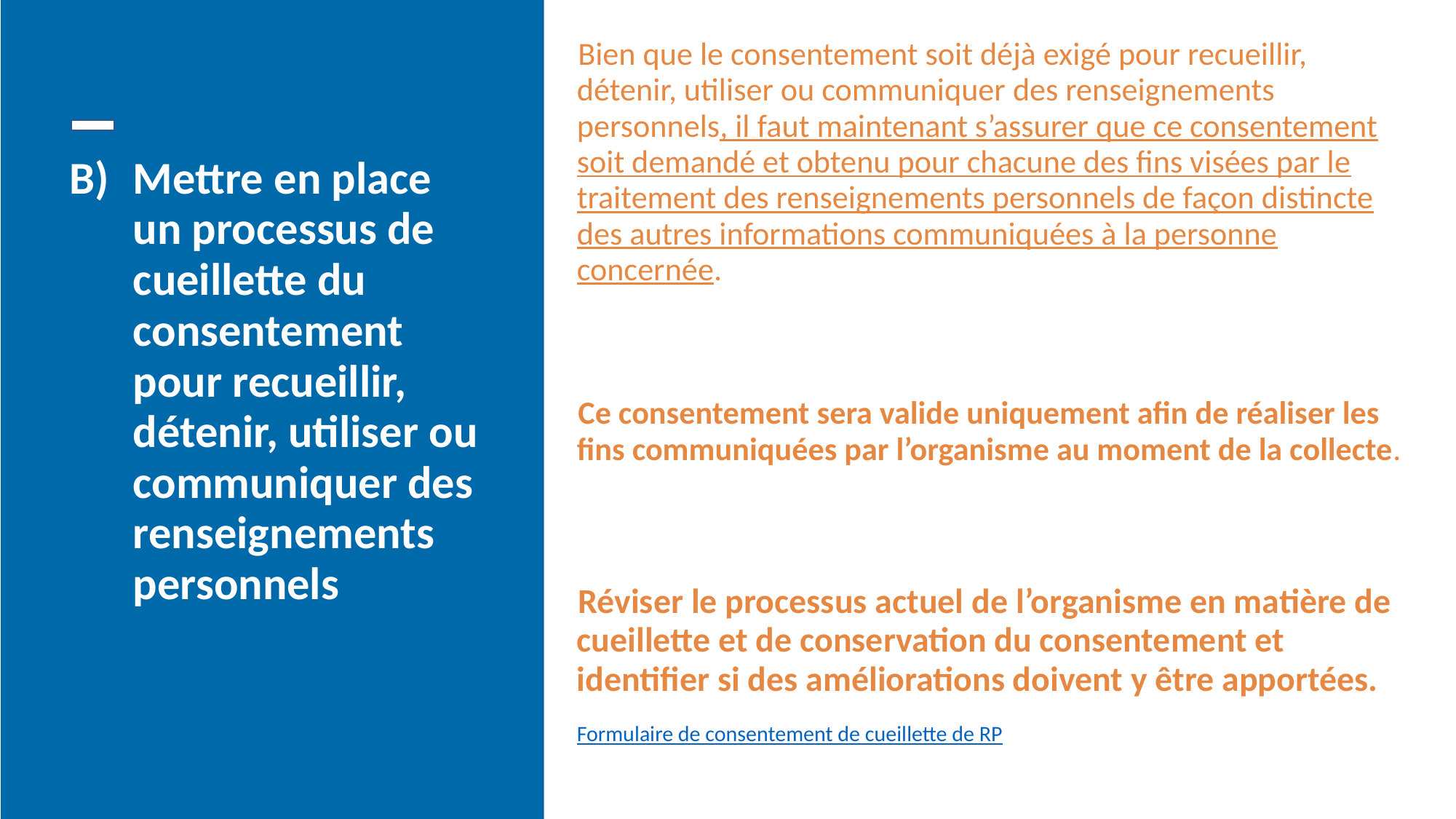

Bien que le consentement soit déjà exigé pour recueillir, détenir, utiliser ou communiquer des renseignements personnels, il faut maintenant s’assurer que ce consentement soit demandé et obtenu pour chacune des fins visées par le traitement des renseignements personnels de façon distincte des autres informations communiquées à la personne concernée.

Ce consentement sera valide uniquement afin de réaliser les fins communiquées par l’organisme au moment de la collecte.

Réviser le processus actuel de l’organisme en matière de cueillette et de conservation du consentement et identifier si des améliorations doivent y être apportées.

Formulaire de consentement de cueillette de RP

# B)	Mettre en place un processus de cueillette du consentement pour recueillir, détenir, utiliser ou communiquer des renseignements personnels